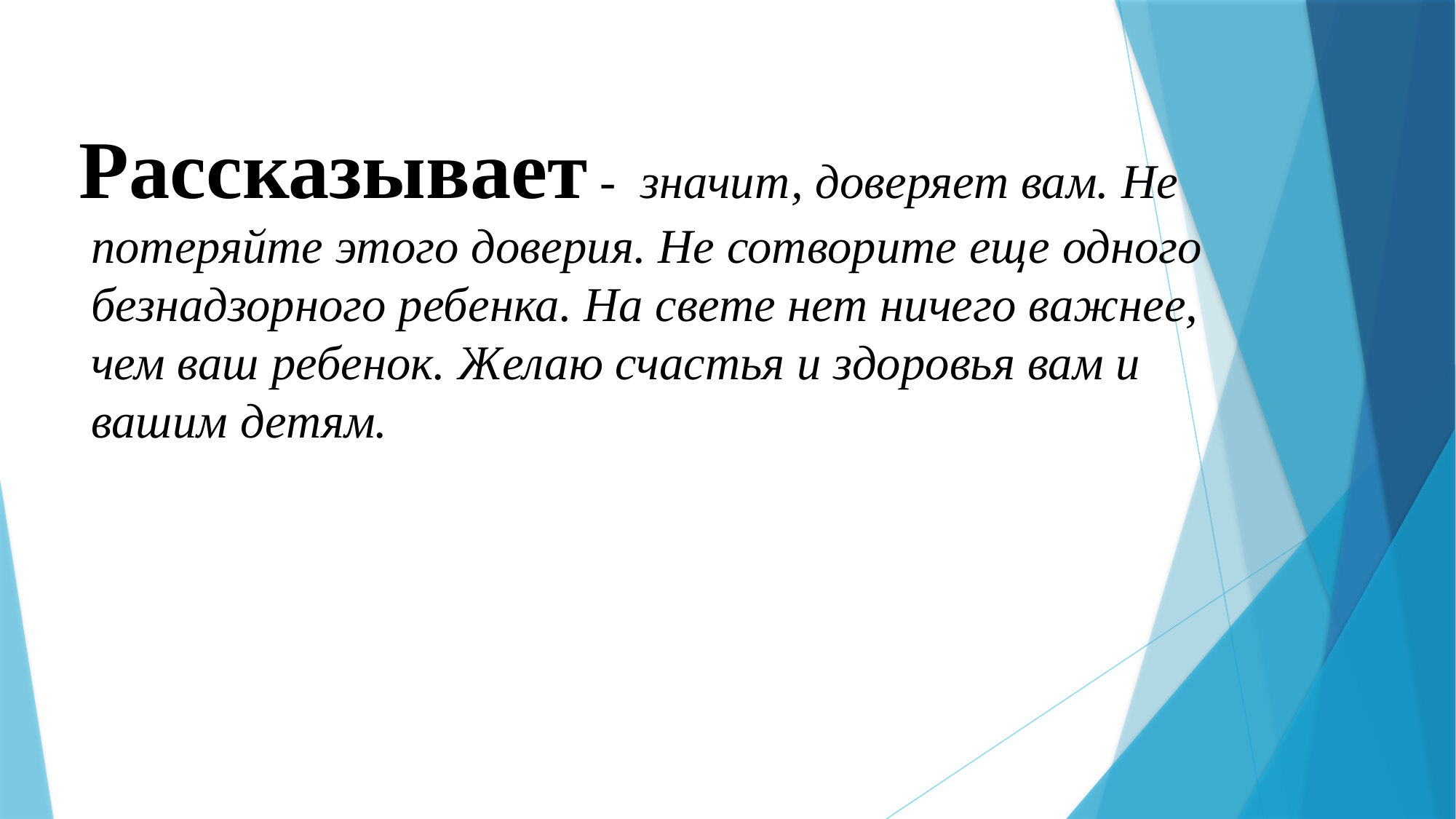

Рассказывает -  значит, доверяет вам. Не потеряйте этого доверия. Не сотворите еще одного безнадзорного ребенка. На свете нет ничего важнее, чем ваш ребенок. Желаю счастья и здоровья вам и вашим детям.